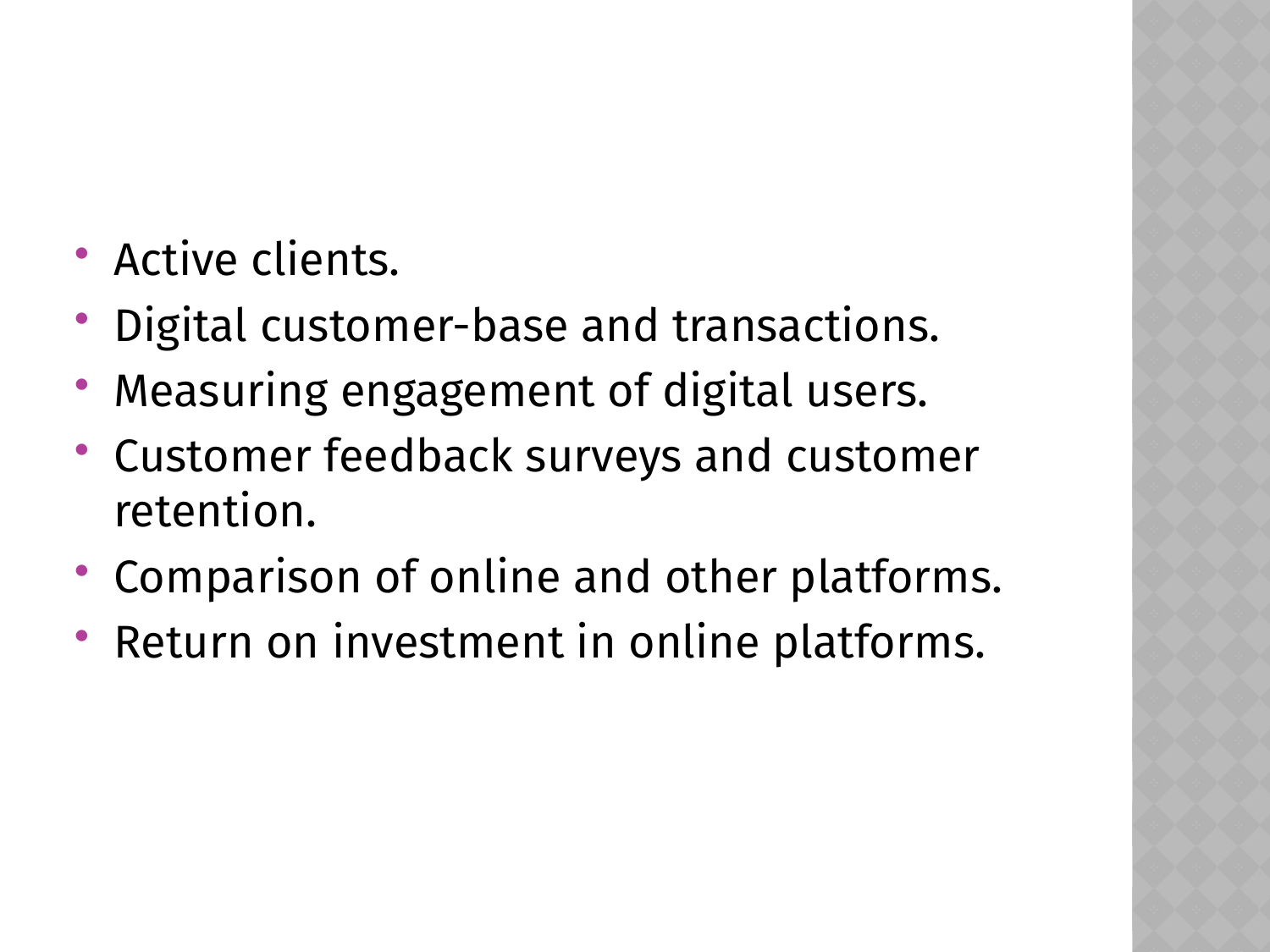

Active clients.
Digital customer-base and transactions.
Measuring engagement of digital users.
Customer feedback surveys and customer retention.
Comparison of online and other platforms.
Return on investment in online platforms.